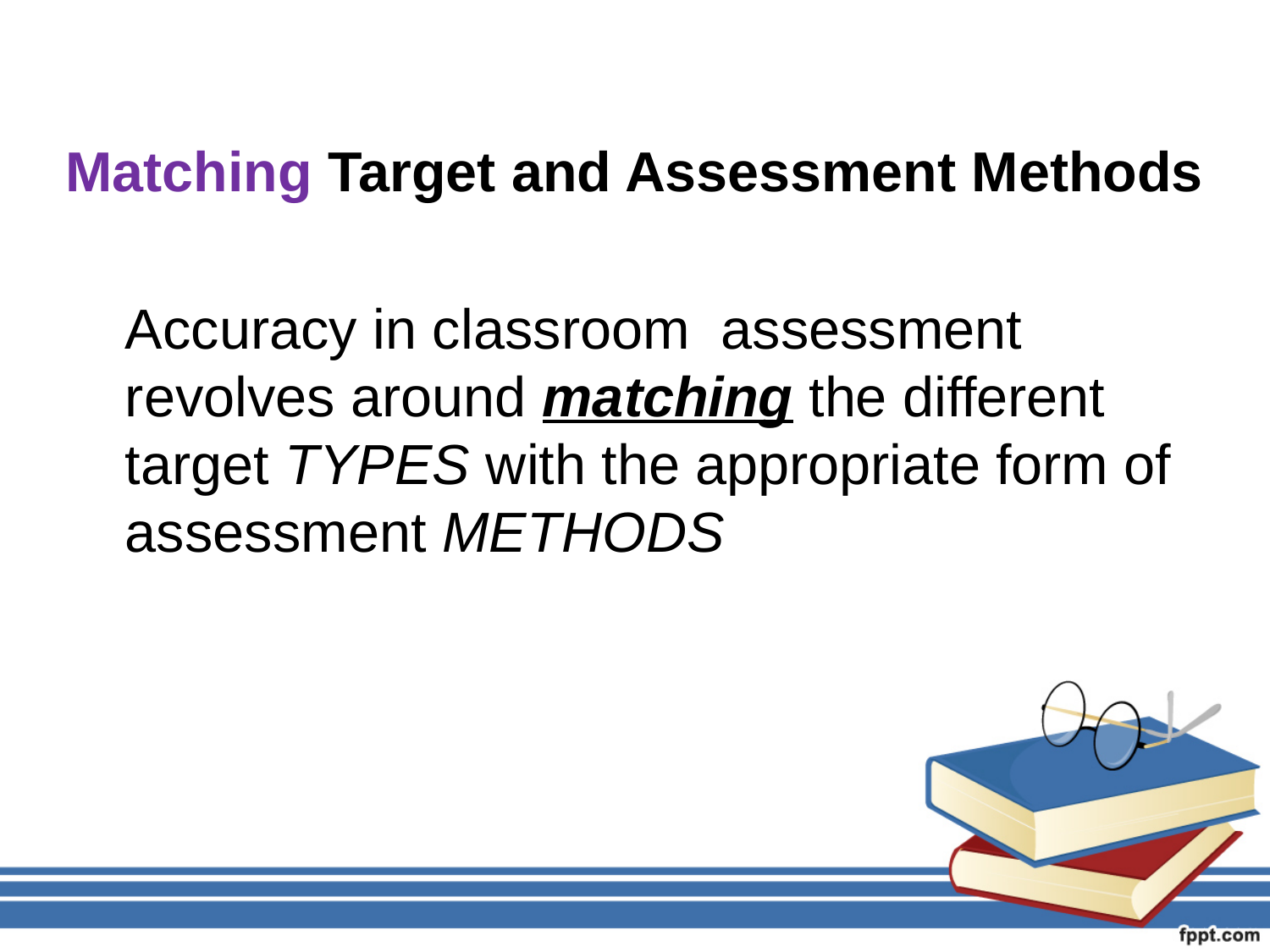

# Matching Target and Assessment Methods
	Accuracy in classroom  assessment revolves around matching the different target TYPES with the appropriate form of assessment METHODS